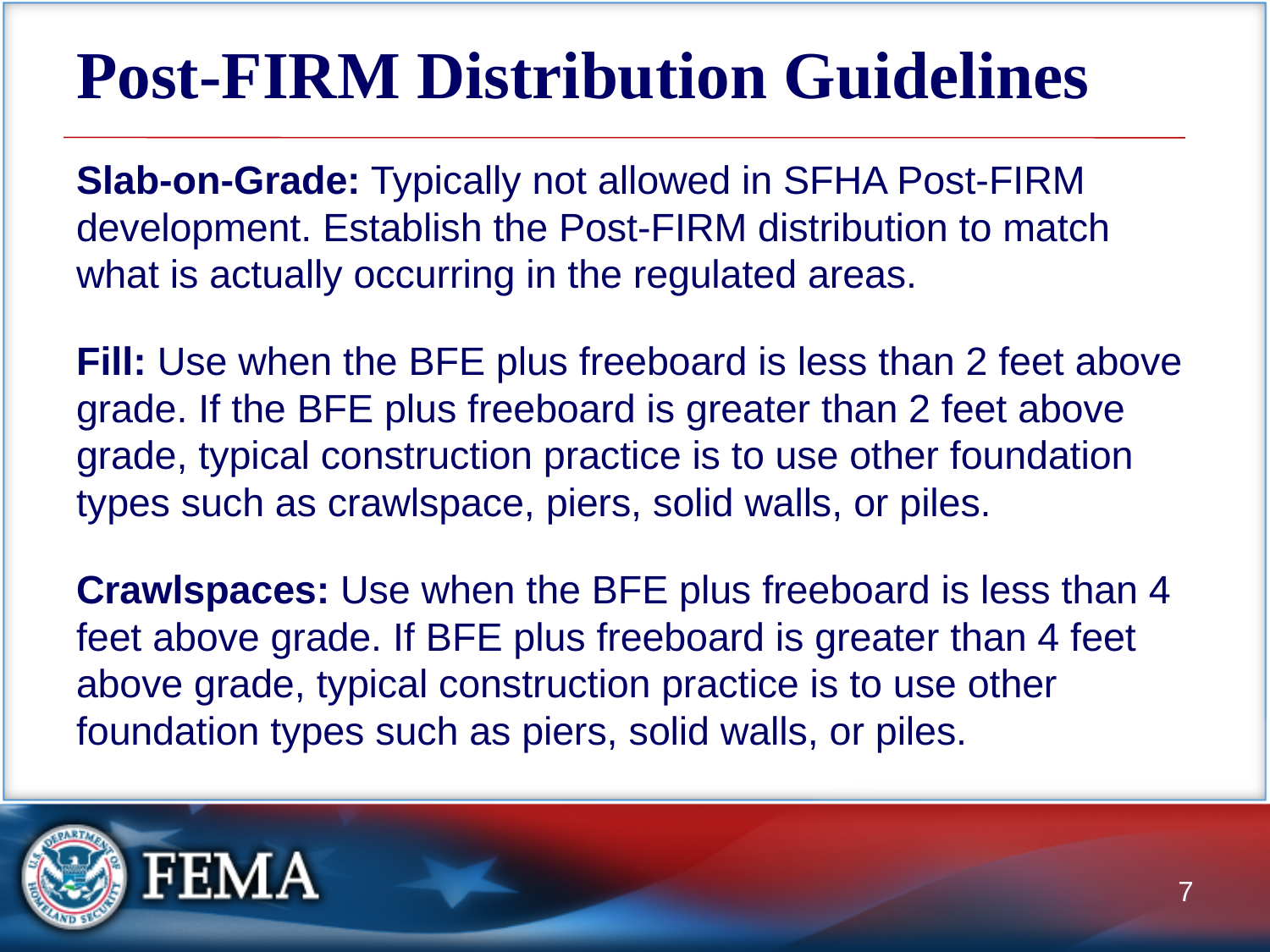

# Post-FIRM Distribution Guidelines
Slab-on-Grade: Typically not allowed in SFHA Post-FIRM development. Establish the Post-FIRM distribution to match what is actually occurring in the regulated areas.
Fill: Use when the BFE plus freeboard is less than 2 feet above grade. If the BFE plus freeboard is greater than 2 feet above grade, typical construction practice is to use other foundation types such as crawlspace, piers, solid walls, or piles.
Crawlspaces: Use when the BFE plus freeboard is less than 4 feet above grade. If BFE plus freeboard is greater than 4 feet above grade, typical construction practice is to use other foundation types such as piers, solid walls, or piles.
7